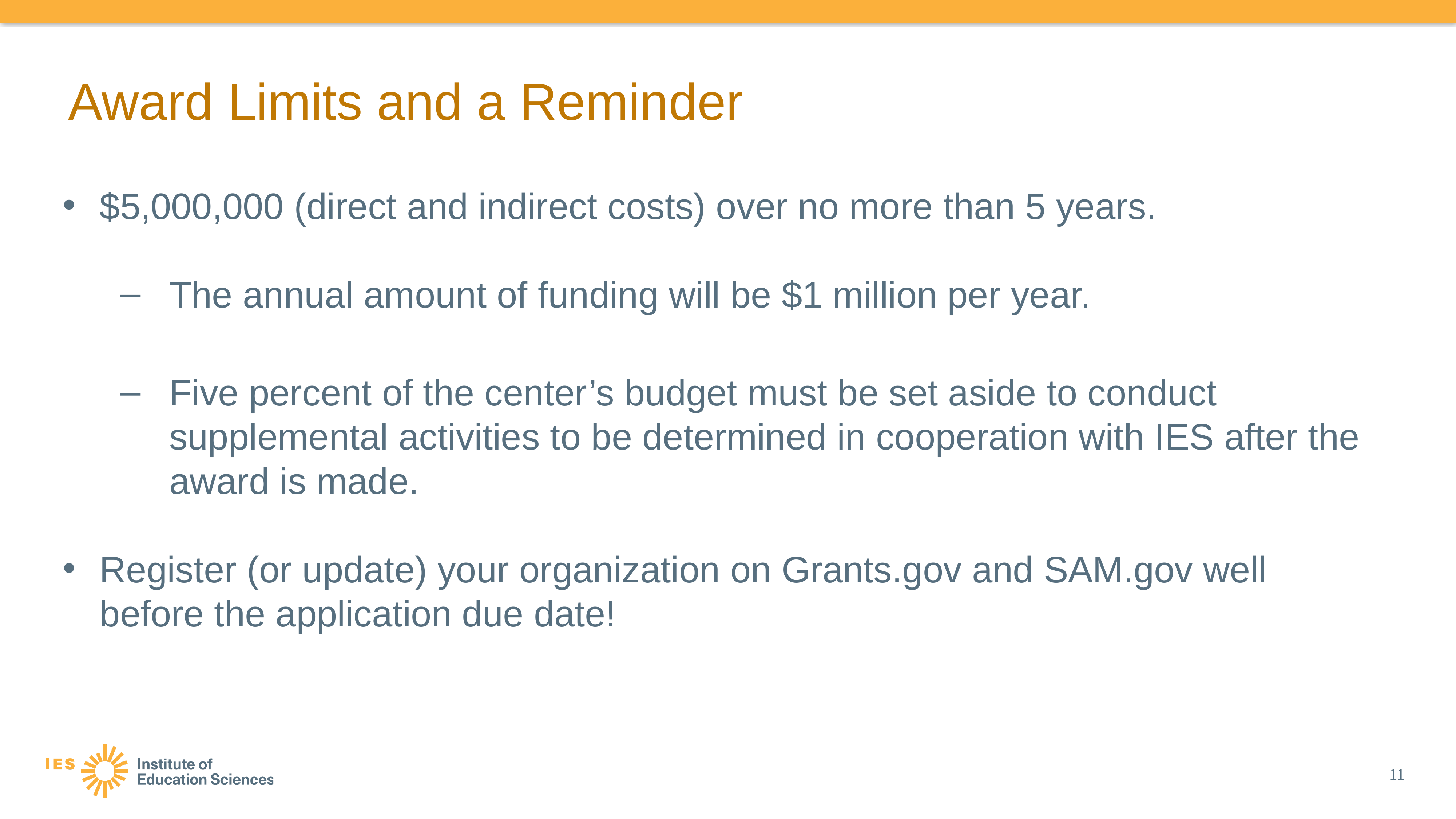

# Award Limits and a Reminder
$5,000,000 (direct and indirect costs) over no more than 5 years.

The annual amount of funding will be $1 million per year.

Five percent of the center’s budget must be set aside to conduct supplemental activities to be determined in cooperation with IES after the award is made.

Register (or update) your organization on Grants.gov and SAM.gov well before the application due date!

11